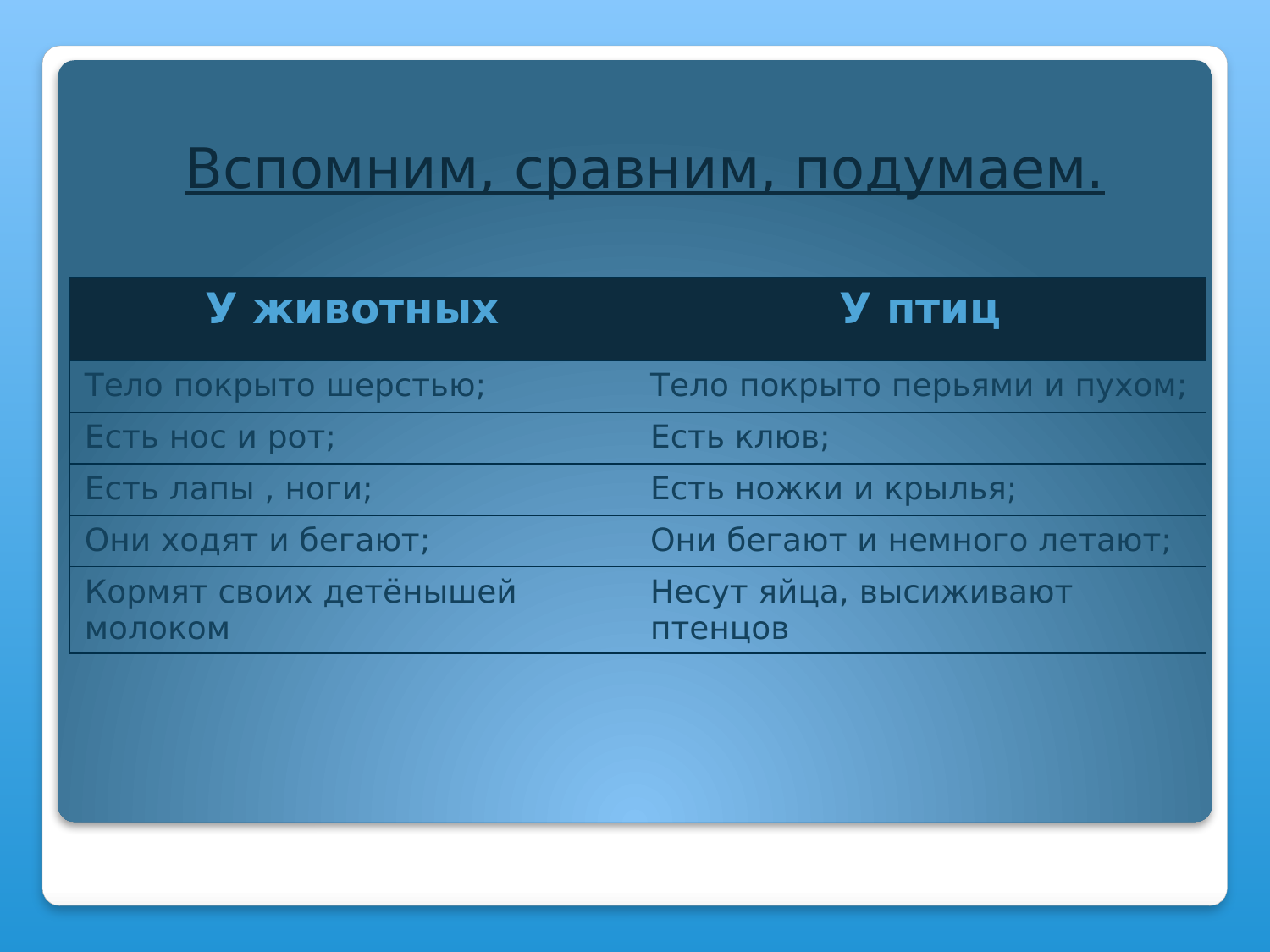

# Вспомним, сравним, подумаем.
| У животных | У птиц |
| --- | --- |
| Тело покрыто шерстью; | Тело покрыто перьями и пухом; |
| Есть нос и рот; | Есть клюв; |
| Есть лапы , ноги; | Есть ножки и крылья; |
| Они ходят и бегают; | Они бегают и немного летают; |
| Кормят своих детёнышей молоком | Несут яйца, высиживают птенцов |